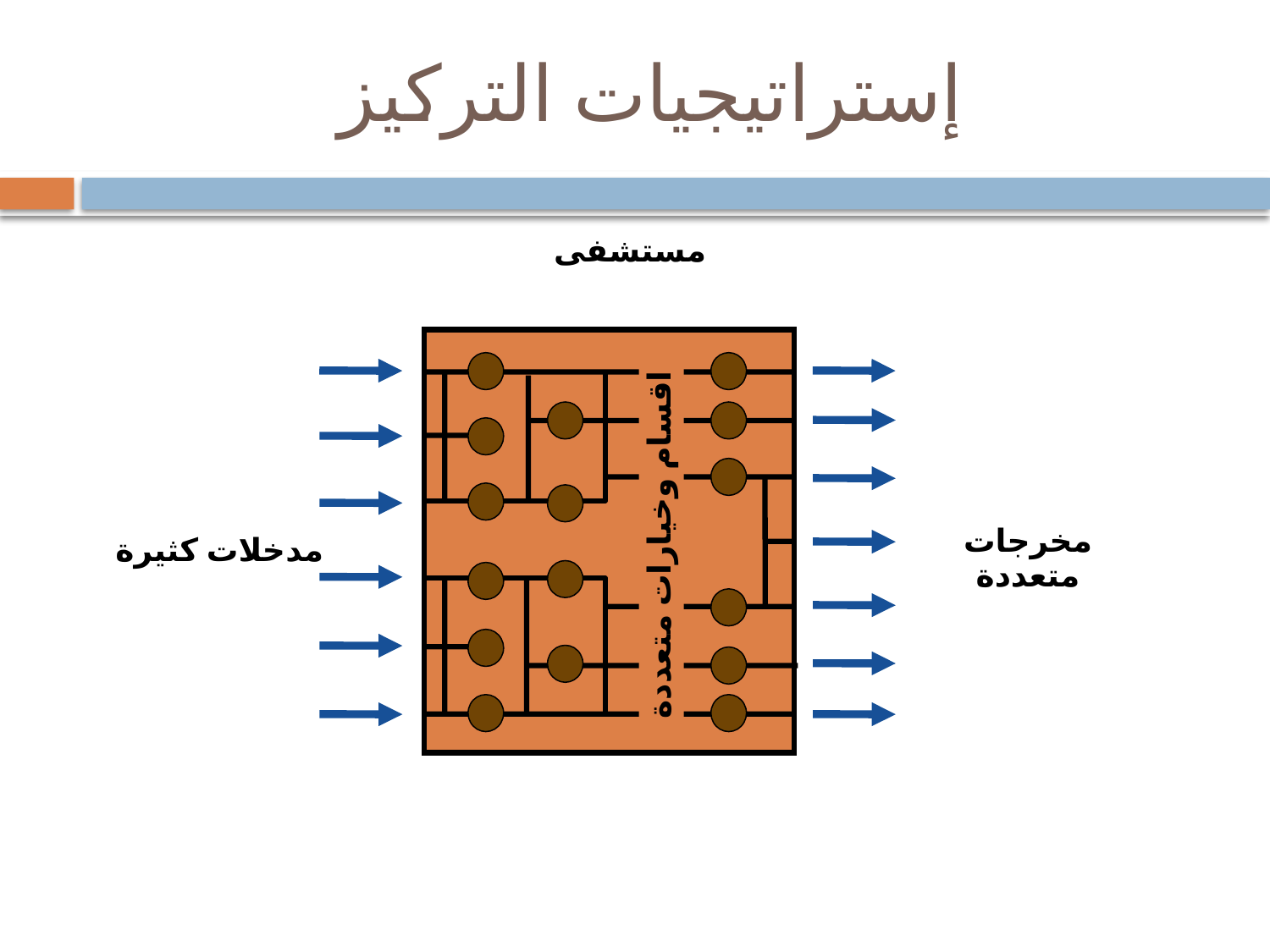

مدخلات كثيرة

اقسام وخيارات متعددة

مخرجات متعددة
# إستراتيجيات التركيز

مستشفى